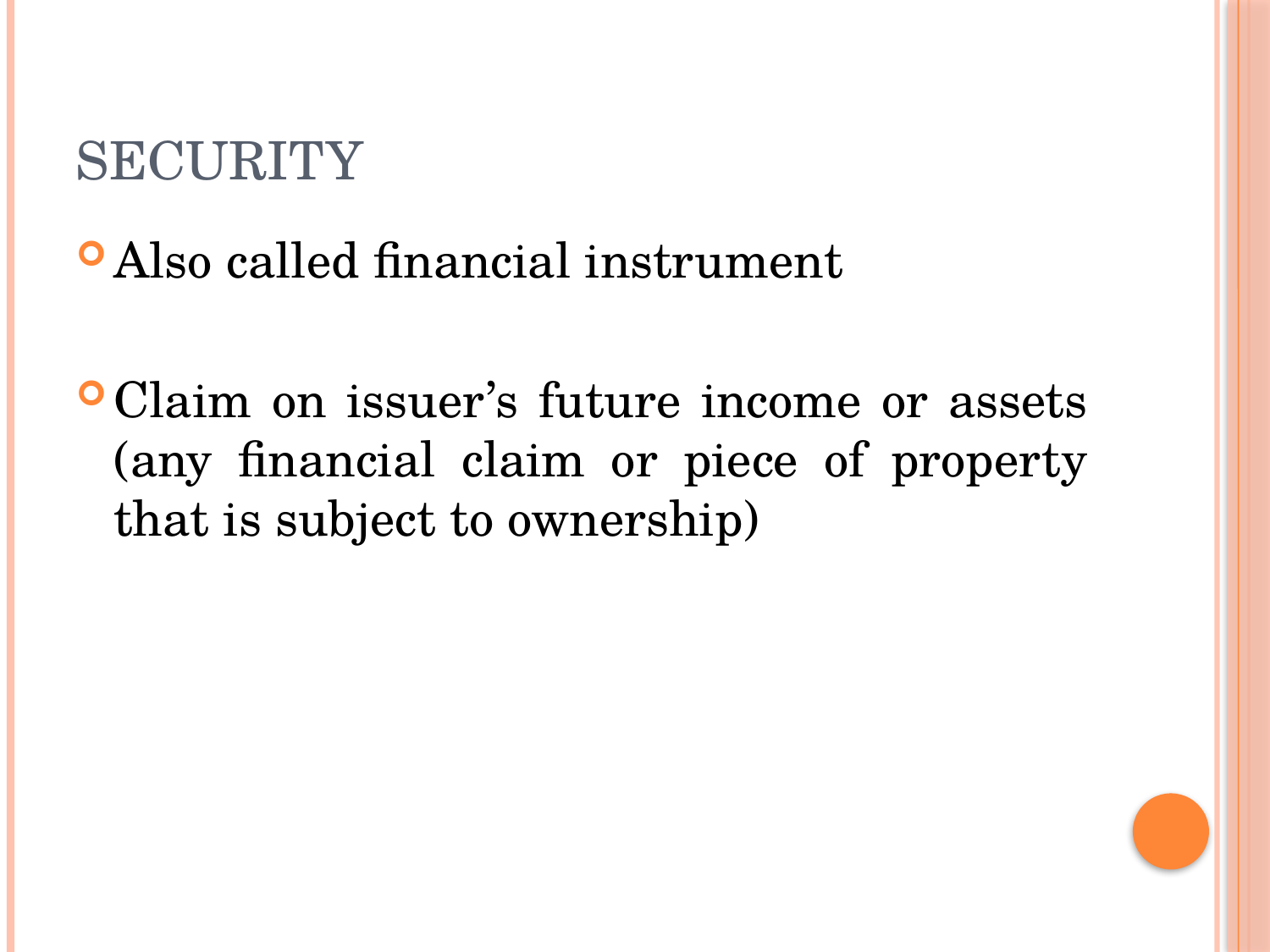

# Security
Also called financial instrument

Claim on issuer’s future income or assets (any financial claim or piece of property that is subject to ownership)